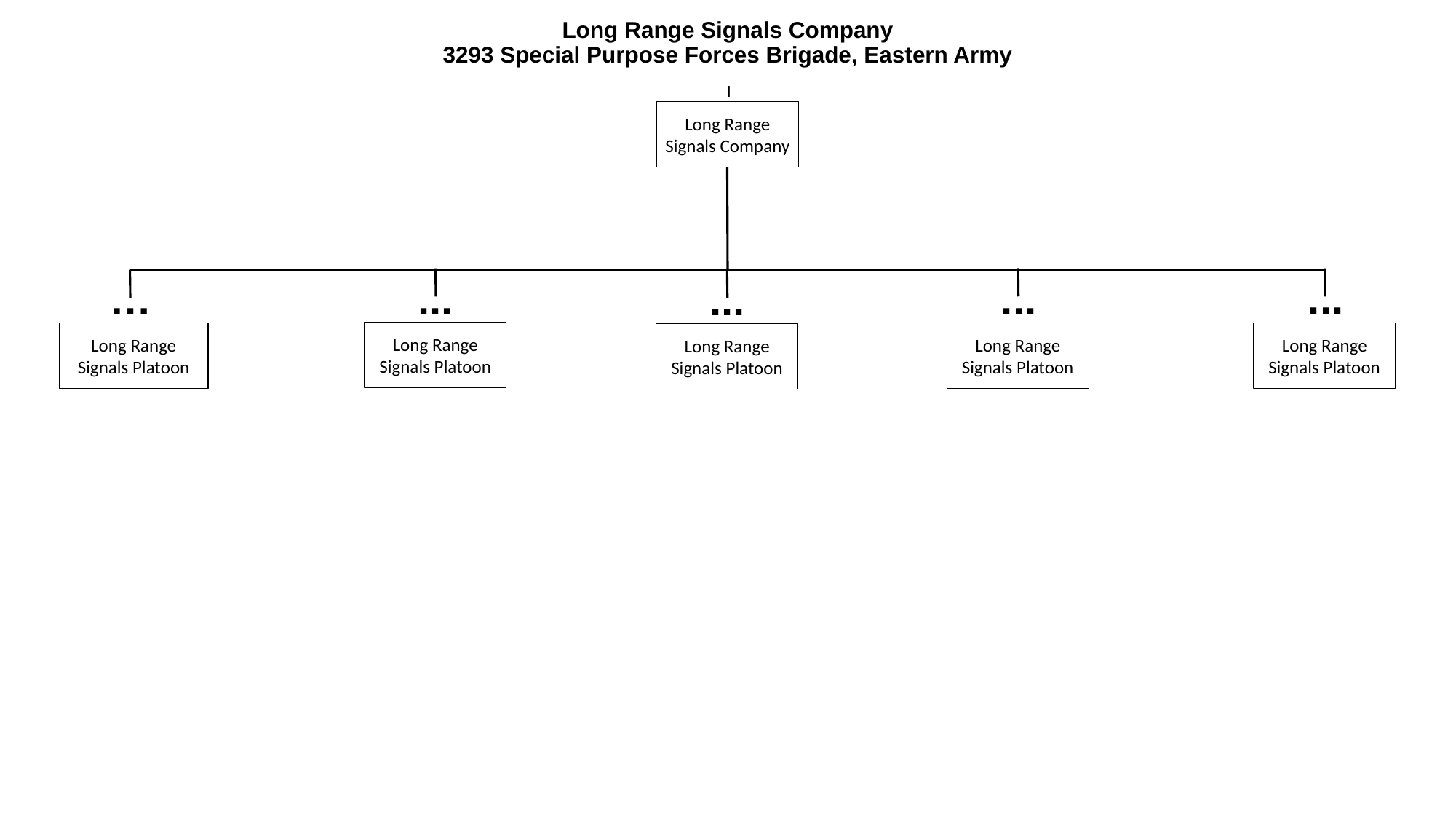

# Long Range Signals Company 3293 Special Purpose Forces Brigade, Eastern Army
I
Long Range
Signals Company
...
…
...
...
...
Long Range
Signals Platoon
Long Range
Signals Platoon
Long Range
Signals Platoon
Long Range
Signals Platoon
Long Range
Signals Platoon